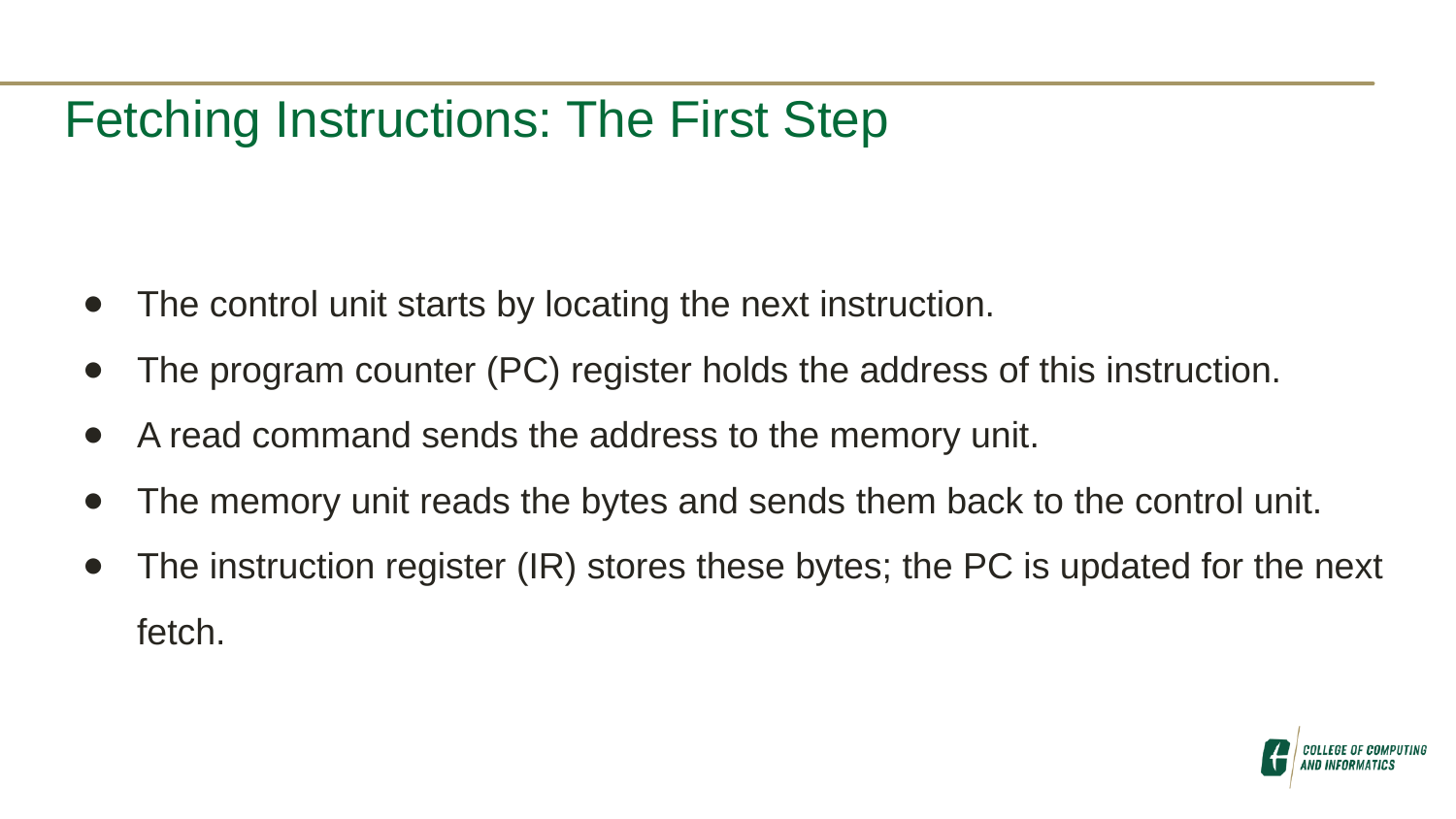

# Fetching Instructions: The First Step
The control unit starts by locating the next instruction.
The program counter (PC) register holds the address of this instruction.
A read command sends the address to the memory unit.
The memory unit reads the bytes and sends them back to the control unit.
The instruction register (IR) stores these bytes; the PC is updated for the next fetch.